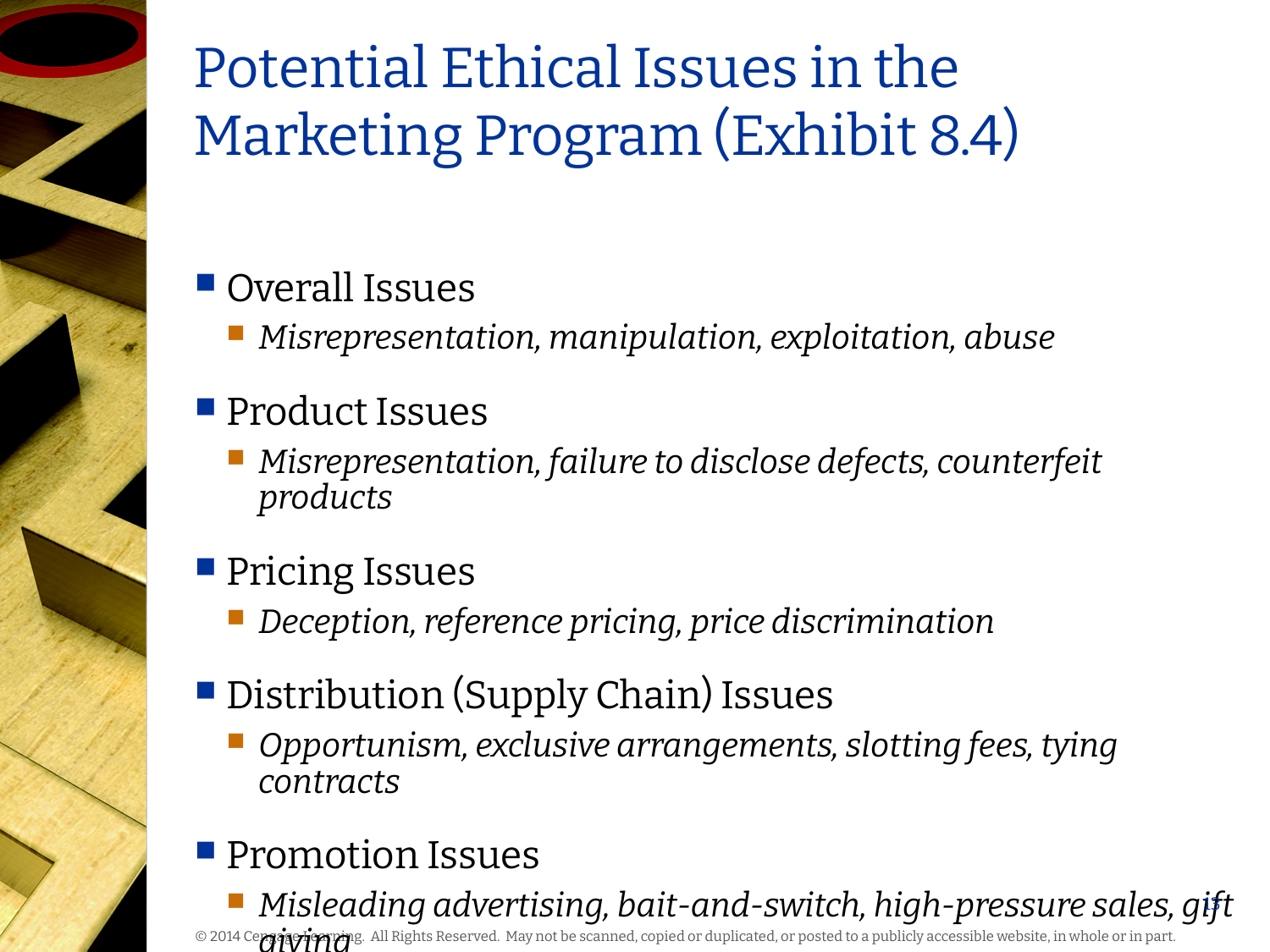

# Potential Ethical Issues in the Marketing Program (Exhibit 8.4)

Overall Issues
Misrepresentation, manipulation, exploitation, abuse
Product Issues
Misrepresentation, failure to disclose defects, counterfeit products
Pricing Issues
Deception, reference pricing, price discrimination
Distribution (Supply Chain) Issues
Opportunism, exclusive arrangements, slotting fees, tying contracts
Promotion Issues
Misleading advertising, bait-and-switch, high-pressure sales, gift giving
13